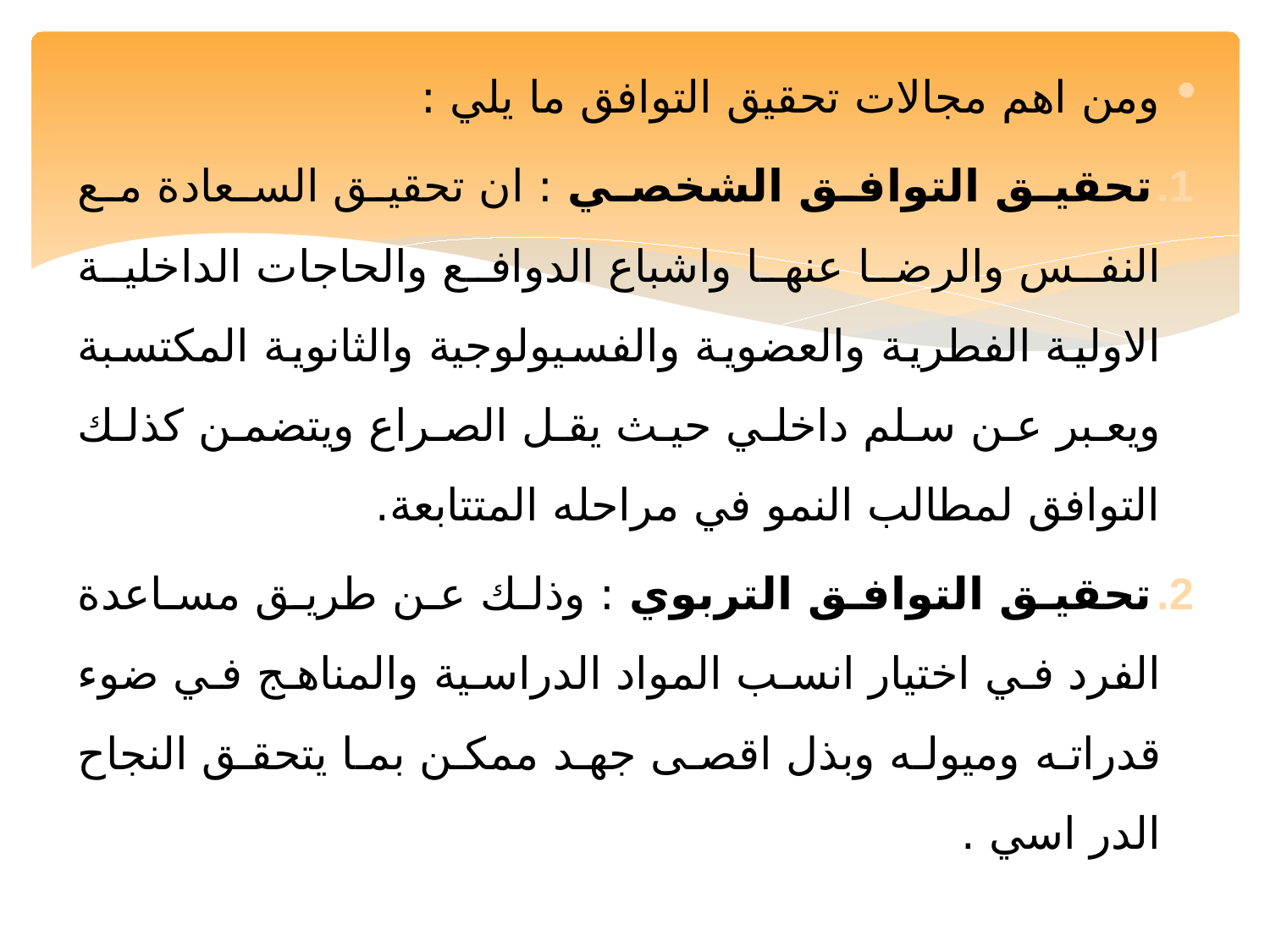

ومن اهم مجالات تحقيق التوافق ما يلي :
تحقيق التوافق الشخصي : ان تحقيق السعادة مع النفس والرضا عنها واشباع الدوافع والحاجات الداخلية الاولية الفطرية والعضوية والفسيولوجية والثانوية المكتسبة ويعبر عن سلم داخلي حيث يقل الصراع ويتضمن كذلك التوافق لمطالب النمو في مراحله المتتابعة.
تحقيق التوافق التربوي : وذلك عن طريق مساعدة الفرد في اختيار انسب المواد الدراسية والمناهج في ضوء قدراته وميوله وبذل اقصى جهد ممكن بما يتحقق النجاح الدر اسي .